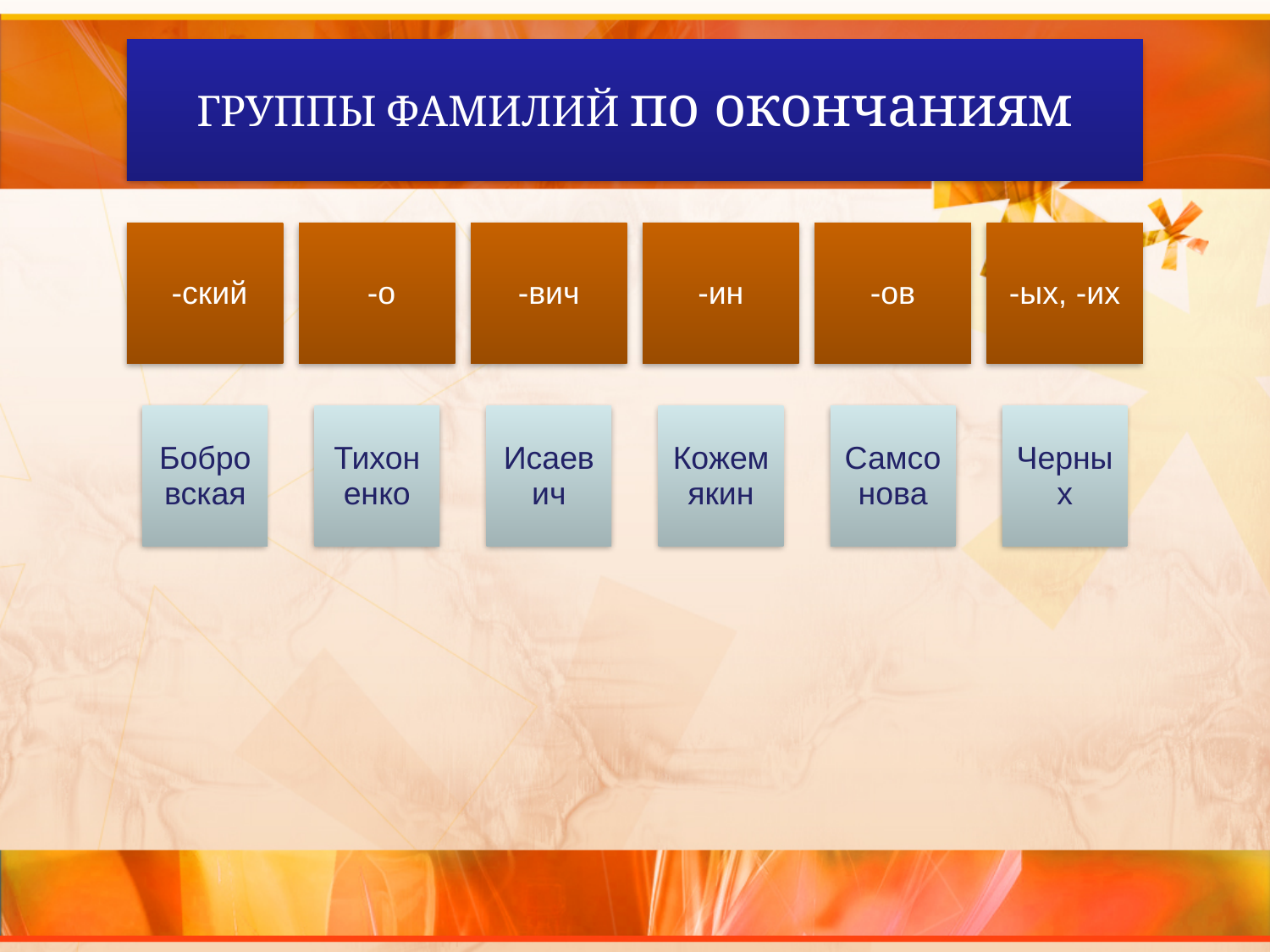

#
ГРУППЫ ФАМИЛИЙ по окончаниям
 -ский
 -о
-вич
-ых, -их
-ов
-ин
Бобровская
Тихоненко
Исаевич
Кожемякин
Самсонова
Черных